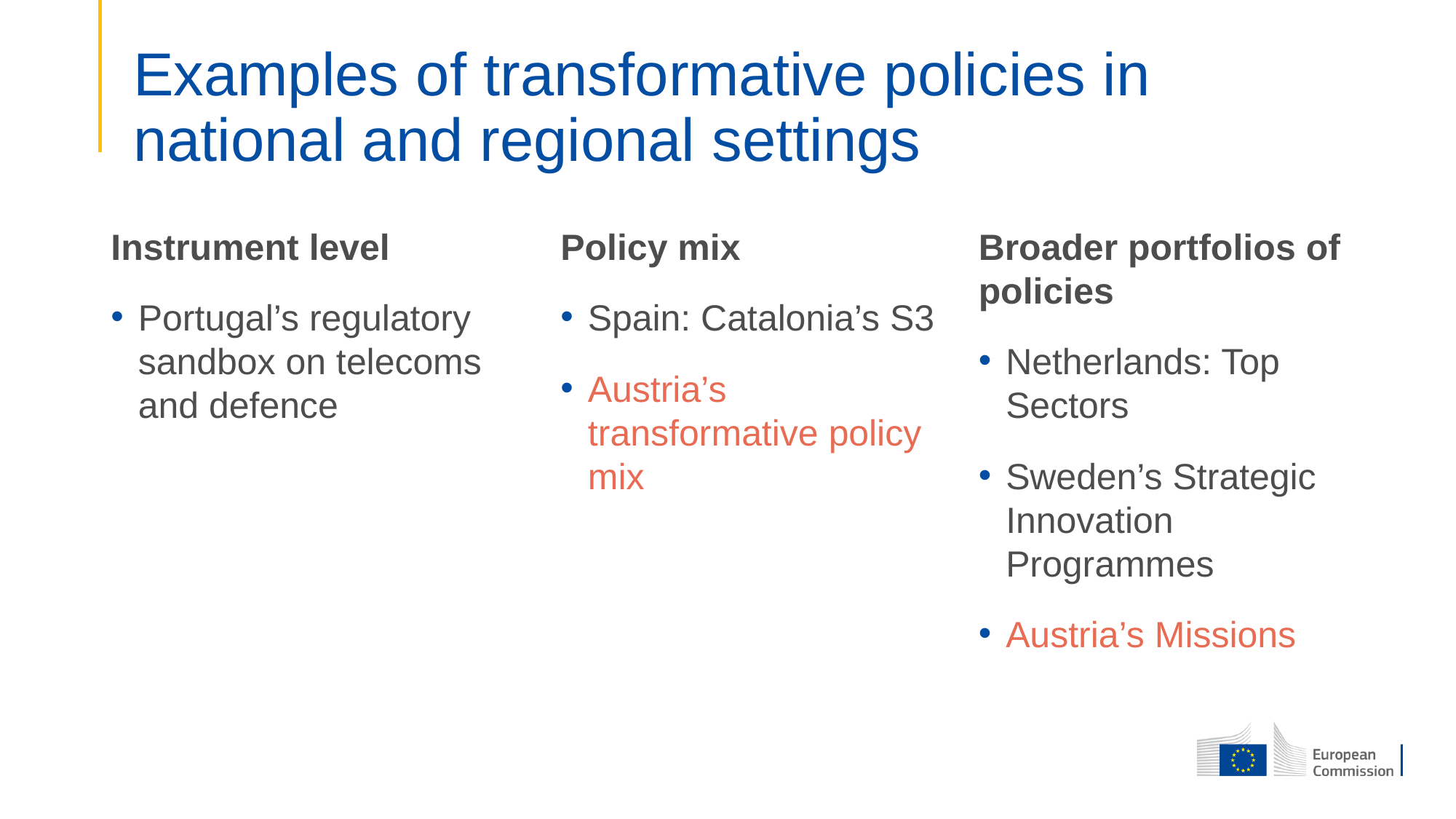

# Examples of transformative policies in national and regional settings
Policy mix
Spain: Catalonia’s S3
Austria’s transformative policy mix
Broader portfolios of policies
Netherlands: Top Sectors
Sweden’s Strategic Innovation Programmes
Austria’s Missions

Instrument level
Portugal’s regulatory sandbox on telecoms and defence